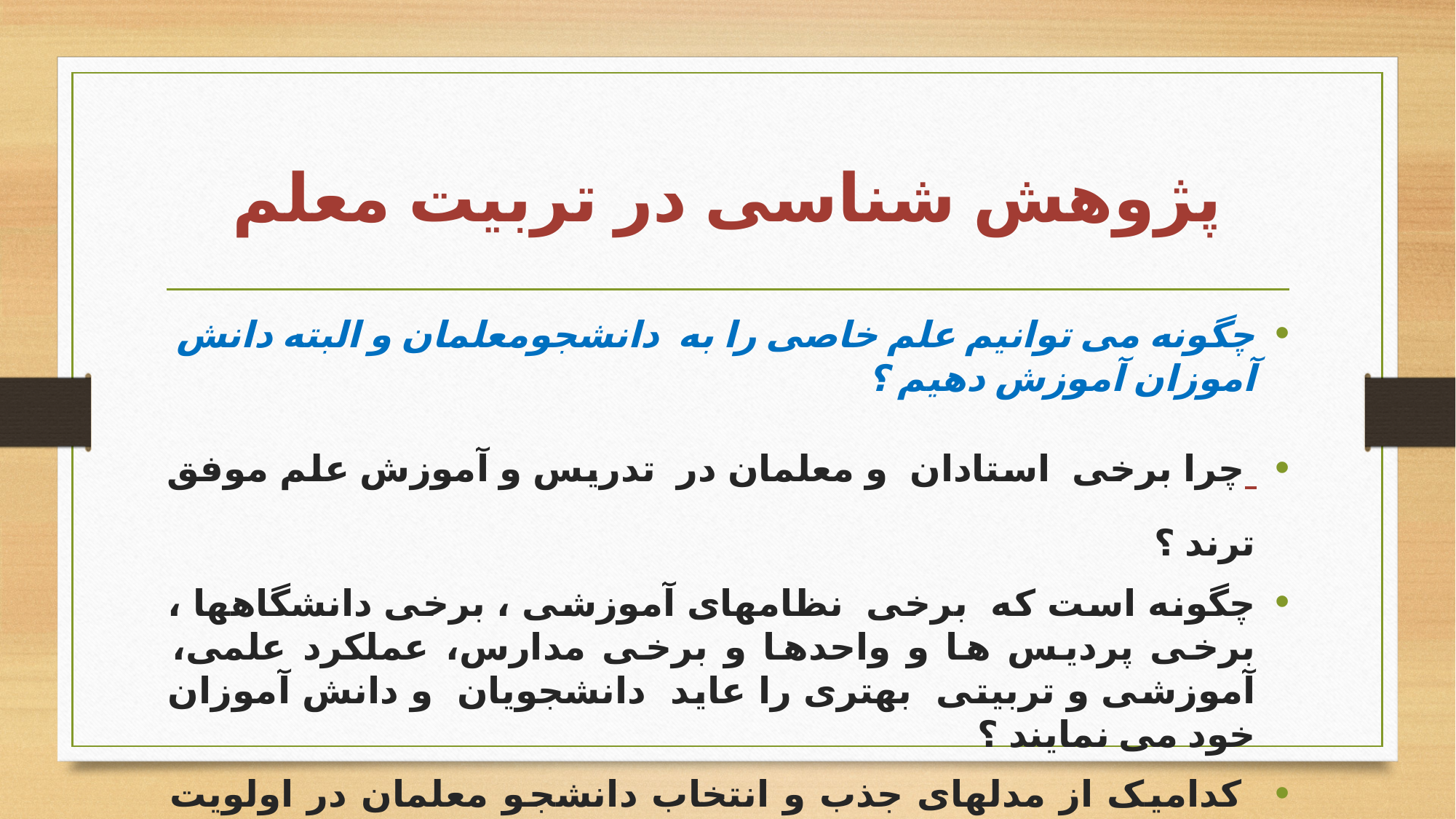

# پژوهش شناسی در تربیت معلم
چگونه می توانیم علم خاصی را به  دانشجومعلمان و البته دانش آموزان آموزش دهیم ؟
 چرا برخی  استادان  و معلمان در  تدریس و آموزش علم موفق ترند ؟
چگونه است که  برخی  نظامهای آموزشی ، برخی دانشگاهها ، برخی پردیس ها و واحدها و برخی مدارس، عملکرد علمی، آموزشی و تربیتی  بهتری را عاید  دانشجویان  و دانش آموزان خود می نمایند ؟
 کدامیک از مدلهای جذب و انتخاب دانشجو معلمان در اولویت قرار دارند ؟